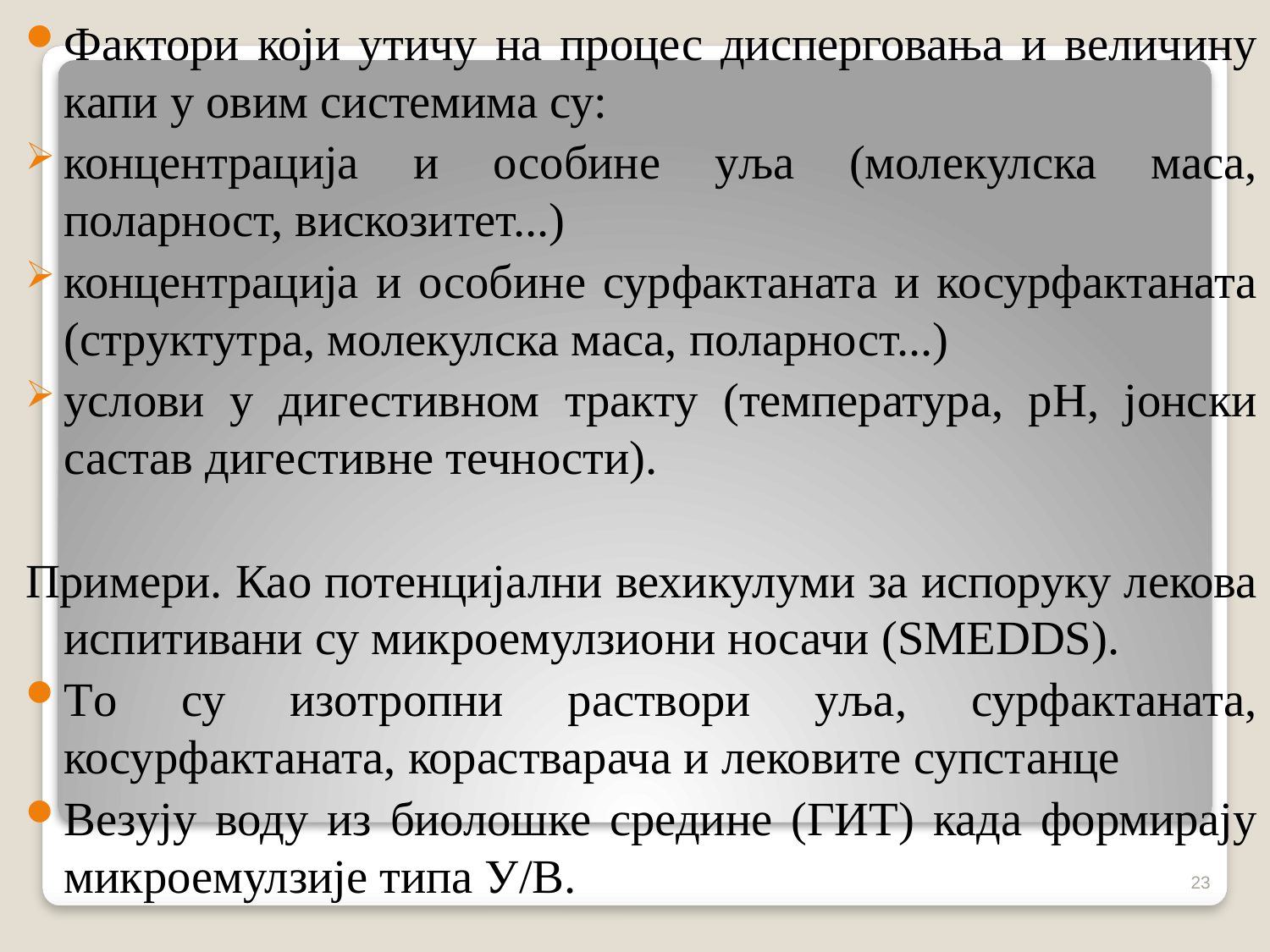

Фактори који утичу на процес дисперговања и величину капи у овим системима су:
концентрација и особине уља (молекулска маса, поларност, вискозитет...)
концентрација и особине сурфактаната и косурфактаната (структутра, молекулска маса, поларност...)
услови у дигестивном тракту (температура, pH, јонски састав дигестивне течности).

Примери. Као потенцијални вехикулуми за испоруку лекова испитивани су микроемулзиони носачи (SMEDDS).
То су изотропни раствори уља, сурфактаната, косурфактаната, корастварача и лековите супстанце
Везују воду из биолошке средине (ГИТ) када формирају микроемулзије типа У/В.
23